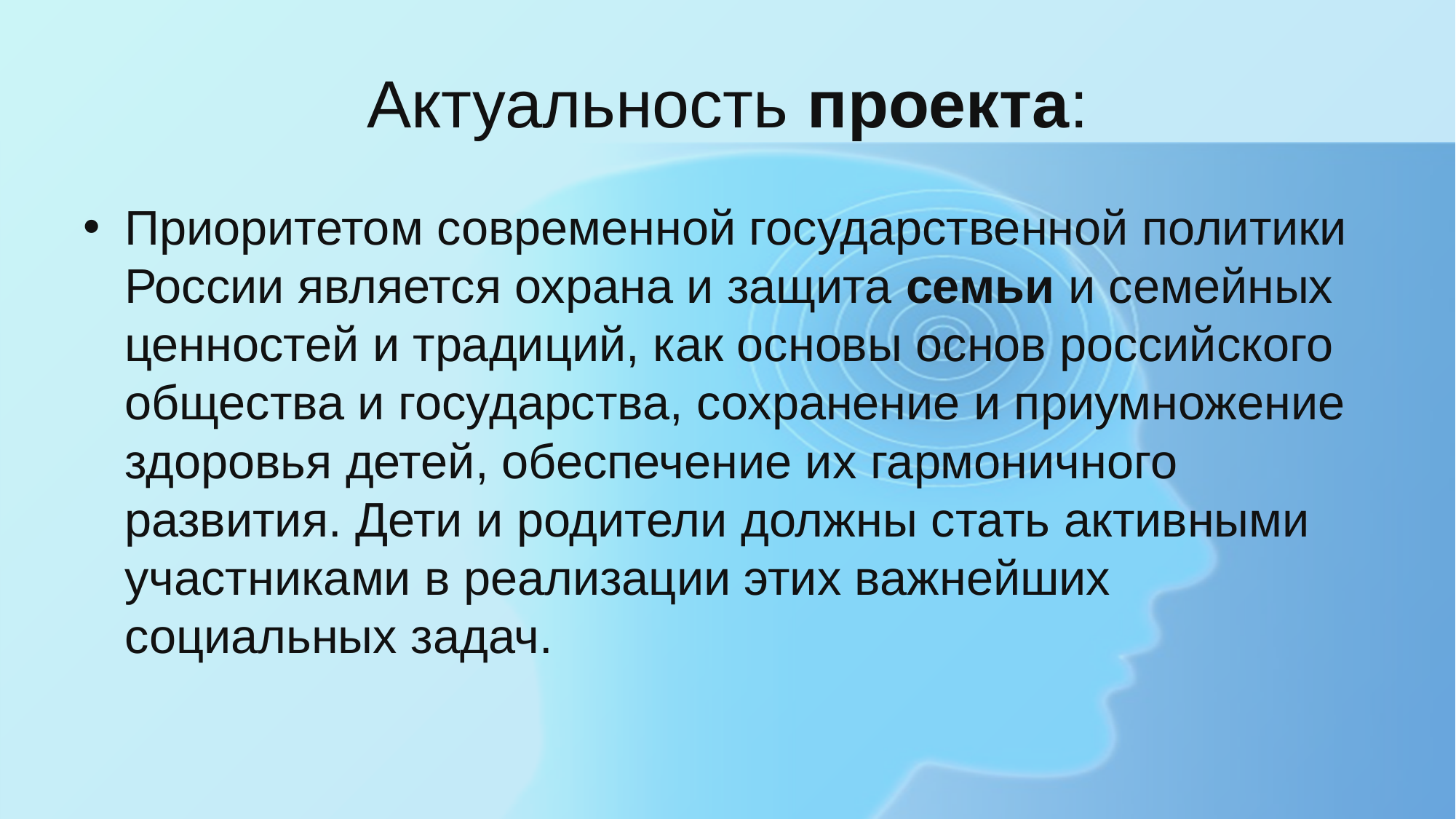

# Актуальность проекта:
Приоритетом современной государственной политики России является охрана и защита семьи и семейных ценностей и традиций, как основы основ российского общества и государства, сохранение и приумножение здоровья детей, обеспечение их гармоничного развития. Дети и родители должны стать активными участниками в реализации этих важнейших социальных задач.